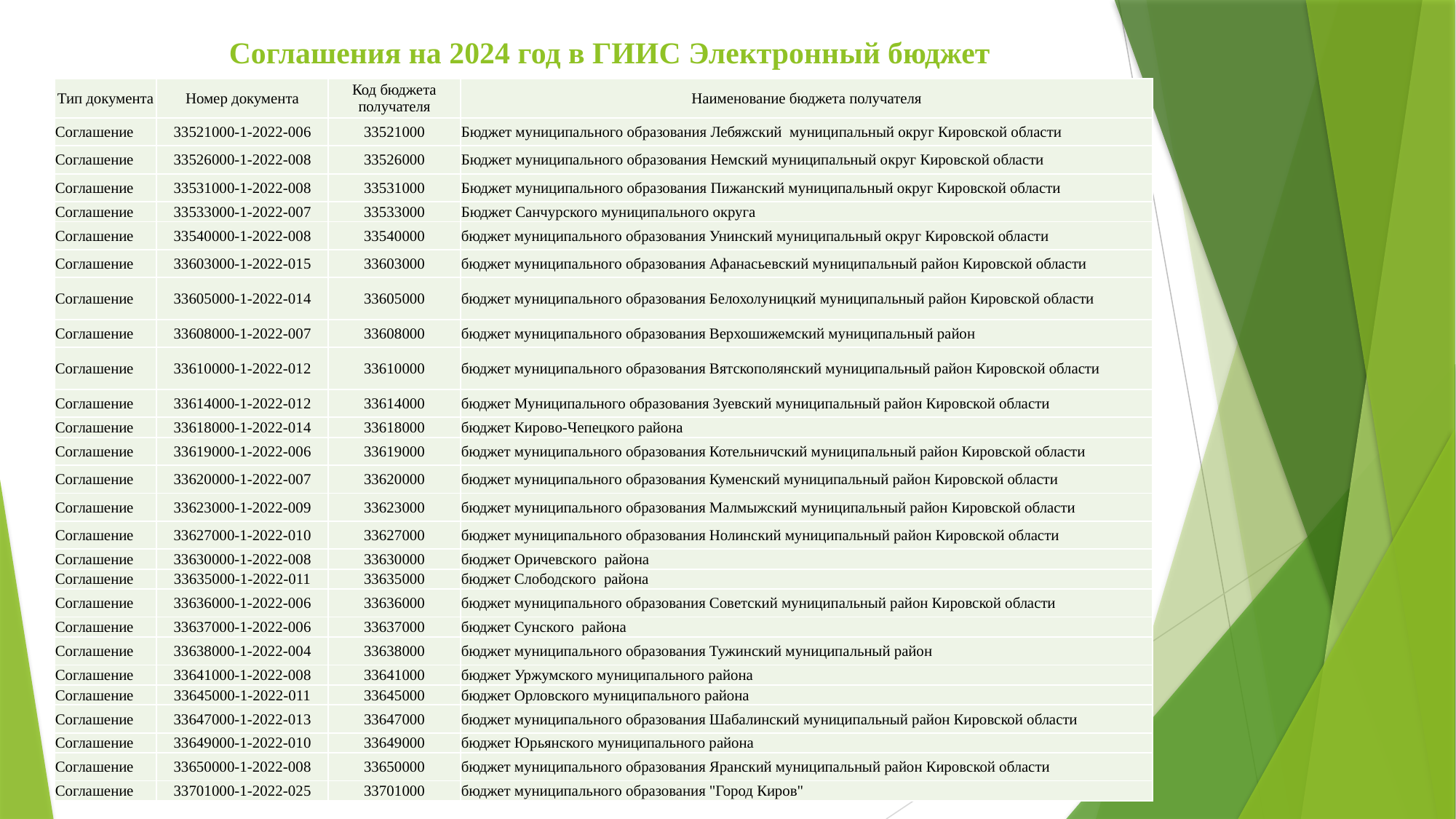

# Соглашения на 2024 год в ГИИС Электронный бюджет
| Тип документа | Номер документа | Код бюджета получателя | Наименование бюджета получателя |
| --- | --- | --- | --- |
| Соглашение | 33521000-1-2022-006 | 33521000 | Бюджет муниципального образования Лебяжский муниципальный округ Кировской области |
| Соглашение | 33526000-1-2022-008 | 33526000 | Бюджет муниципального образования Немский муниципальный округ Кировской области |
| Соглашение | 33531000-1-2022-008 | 33531000 | Бюджет муниципального образования Пижанский муниципальный округ Кировской области |
| Соглашение | 33533000-1-2022-007 | 33533000 | Бюджет Санчурского муниципального округа |
| Соглашение | 33540000-1-2022-008 | 33540000 | бюджет муниципального образования Унинский муниципальный округ Кировской области |
| Соглашение | 33603000-1-2022-015 | 33603000 | бюджет муниципального образования Афанасьевский муниципальный район Кировской области |
| Соглашение | 33605000-1-2022-014 | 33605000 | бюджет муниципального образования Белохолуницкий муниципальный район Кировской области |
| Соглашение | 33608000-1-2022-007 | 33608000 | бюджет муниципального образования Верхошижемский муниципальный район |
| Соглашение | 33610000-1-2022-012 | 33610000 | бюджет муниципального образования Вятскополянский муниципальный район Кировской области |
| Соглашение | 33614000-1-2022-012 | 33614000 | бюджет Муниципального образования Зуевский муниципальный район Кировской области |
| Соглашение | 33618000-1-2022-014 | 33618000 | бюджет Кирово-Чепецкого района |
| Соглашение | 33619000-1-2022-006 | 33619000 | бюджет муниципального образования Котельничский муниципальный район Кировской области |
| Соглашение | 33620000-1-2022-007 | 33620000 | бюджет муниципального образования Куменский муниципальный район Кировской области |
| Соглашение | 33623000-1-2022-009 | 33623000 | бюджет муниципального образования Малмыжский муниципальный район Кировской области |
| Соглашение | 33627000-1-2022-010 | 33627000 | бюджет муниципального образования Нолинский муниципальный район Кировской области |
| Соглашение | 33630000-1-2022-008 | 33630000 | бюджет Оричевского района |
| Соглашение | 33635000-1-2022-011 | 33635000 | бюджет Слободского района |
| Соглашение | 33636000-1-2022-006 | 33636000 | бюджет муниципального образования Советский муниципальный район Кировской области |
| Соглашение | 33637000-1-2022-006 | 33637000 | бюджет Сунского района |
| Соглашение | 33638000-1-2022-004 | 33638000 | бюджет муниципального образования Тужинский муниципальный район |
| Соглашение | 33641000-1-2022-008 | 33641000 | бюджет Уржумского муниципального района |
| Соглашение | 33645000-1-2022-011 | 33645000 | бюджет Орловского муниципального района |
| Соглашение | 33647000-1-2022-013 | 33647000 | бюджет муниципального образования Шабалинский муниципальный район Кировской области |
| Соглашение | 33649000-1-2022-010 | 33649000 | бюджет Юрьянского муниципального района |
| Соглашение | 33650000-1-2022-008 | 33650000 | бюджет муниципального образования Яранский муниципальный район Кировской области |
| Соглашение | 33701000-1-2022-025 | 33701000 | бюджет муниципального образования "Город Киров" |
11